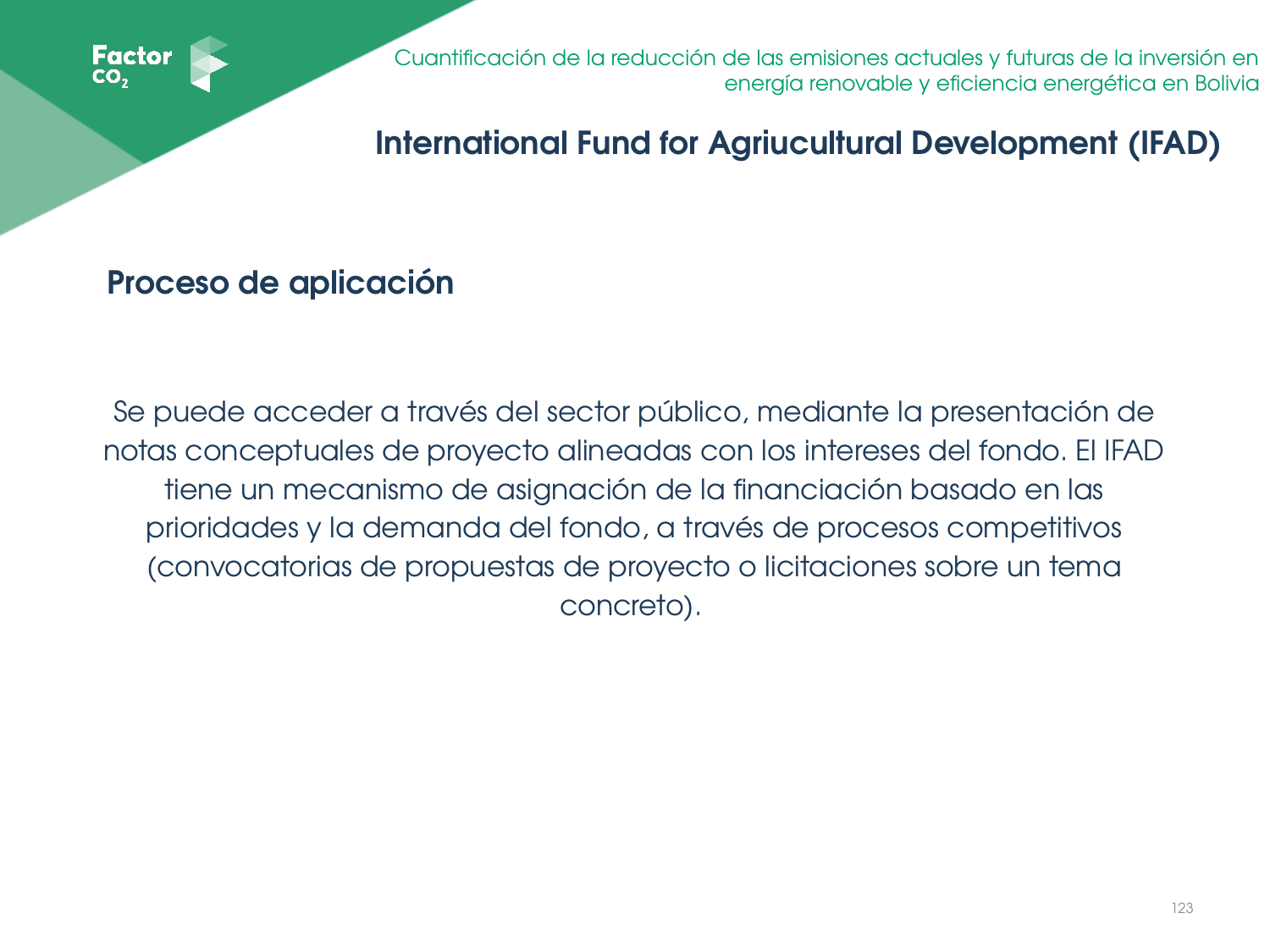

International Fund for Agriucultural Development (IFAD)
Proceso de aplicación
Se puede acceder a través del sector público, mediante la presentación de notas conceptuales de proyecto alineadas con los intereses del fondo. El IFAD tiene un mecanismo de asignación de la financiación basado en las prioridades y la demanda del fondo, a través de procesos competitivos (convocatorias de propuestas de proyecto o licitaciones sobre un tema concreto).

123